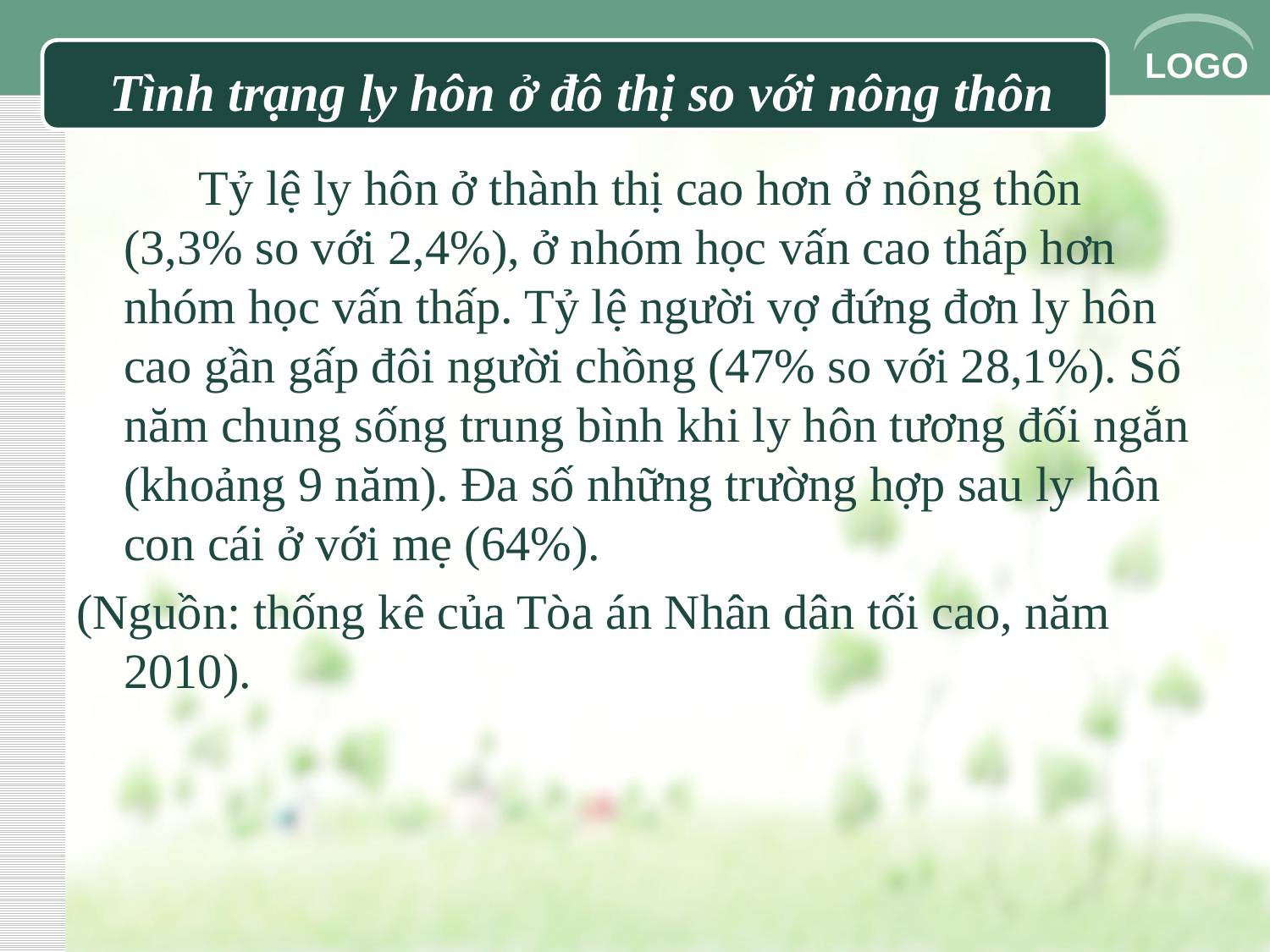

# Tình trạng ly hôn ở đô thị so với nông thôn
          Tỷ lệ ly hôn ở thành thị cao hơn ở nông thôn (3,3% so với 2,4%), ở nhóm học vấn cao thấp hơn nhóm học vấn thấp. Tỷ lệ người vợ đứng đơn ly hôn cao gần gấp đôi người chồng (47% so với 28,1%). Số năm chung sống trung bình khi ly hôn tương đối ngắn (khoảng 9 năm). Đa số những trường hợp sau ly hôn con cái ở với mẹ (64%).
(Nguồn: thống kê của Tòa án Nhân dân tối cao, năm 2010).